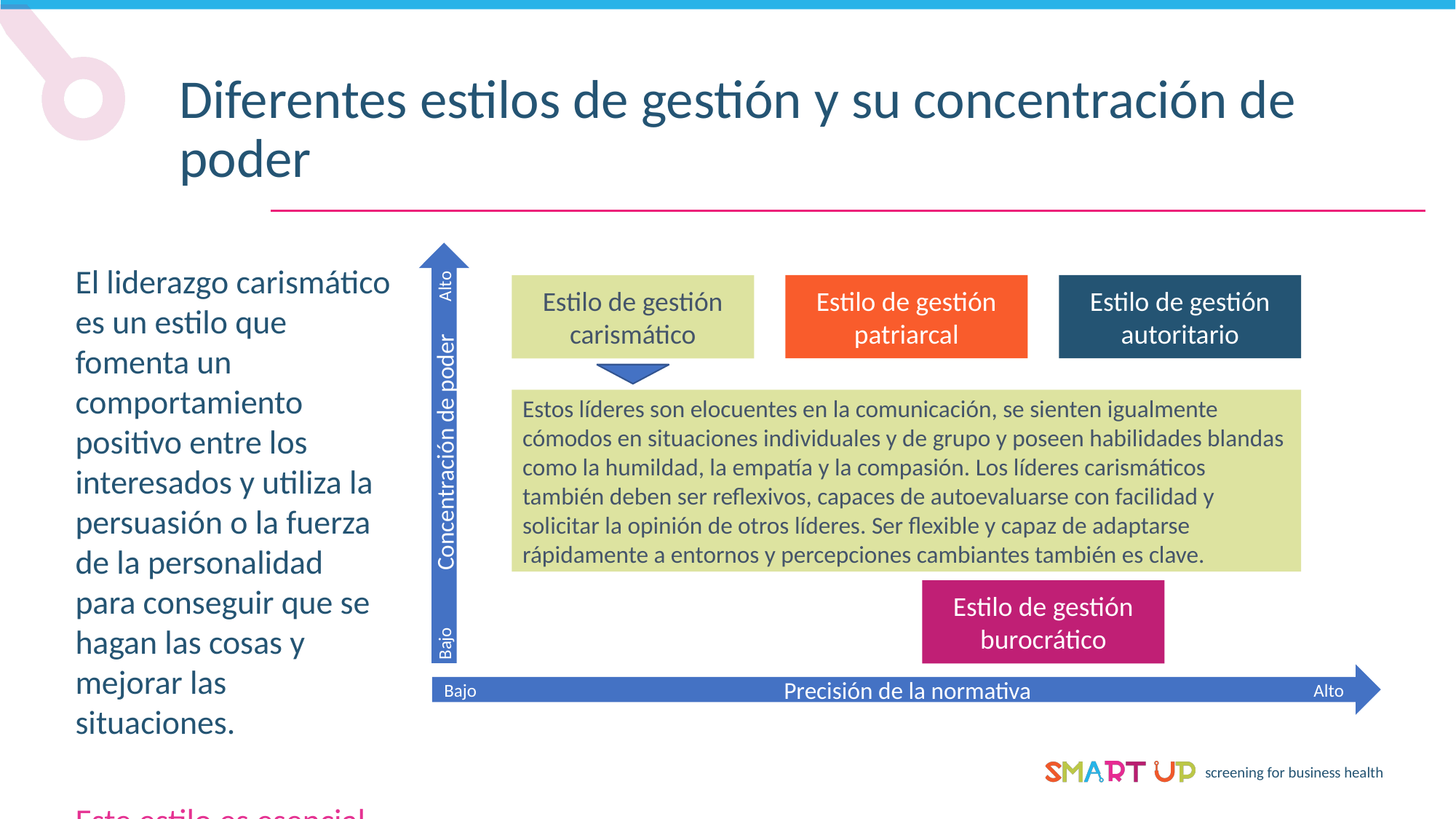

Diferentes estilos de gestión y su concentración de poder
El liderazgo carismático es un estilo que fomenta un comportamiento positivo entre los interesados y utiliza la persuasión o la fuerza de la personalidad para conseguir que se hagan las cosas y mejorar las situaciones.

Este estilo es esencial para los líderes en crisis.
Estilo de gestión autoritario
Estilo de gestión patriarcal
Estilo de gestión carismático

Estos líderes son elocuentes en la comunicación, se sienten igualmente cómodos en situaciones individuales y de grupo y poseen habilidades blandas como la humildad, la empatía y la compasión. Los líderes carismáticos también deben ser reflexivos, capaces de autoevaluarse con facilidad y solicitar la opinión de otros líderes. Ser flexible y capaz de adaptarse rápidamente a entornos y percepciones cambiantes también es clave.

Concentración de poder
Bajo
Alto
Estilo de gestión burocrático

Precisión de la normativa
Alto
Bajo